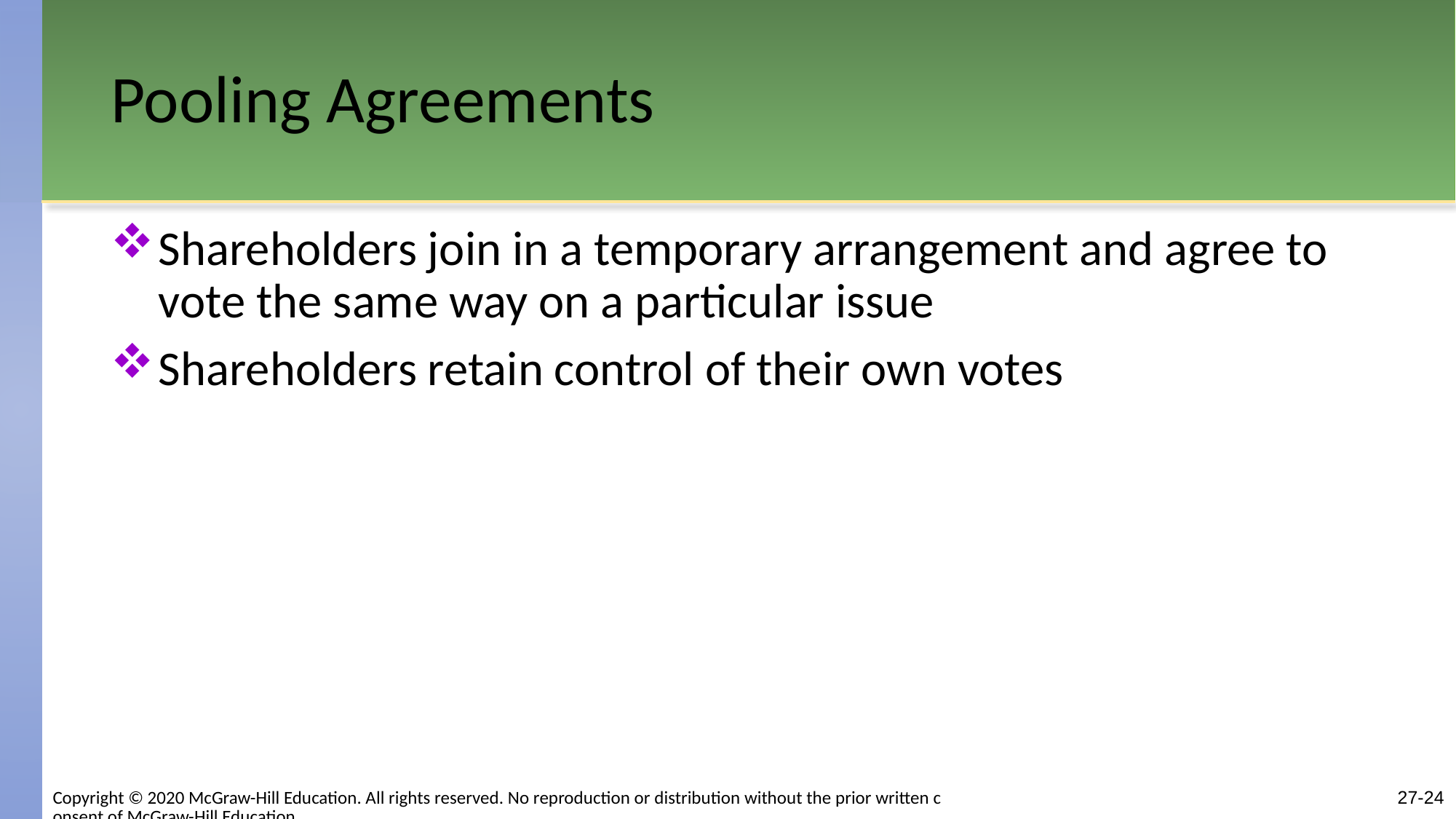

# Pooling Agreements
Shareholders join in a temporary arrangement and agree to vote the same way on a particular issue
Shareholders retain control of their own votes
27-24
Copyright © 2020 McGraw-Hill Education. All rights reserved. No reproduction or distribution without the prior written consent of McGraw-Hill Education.